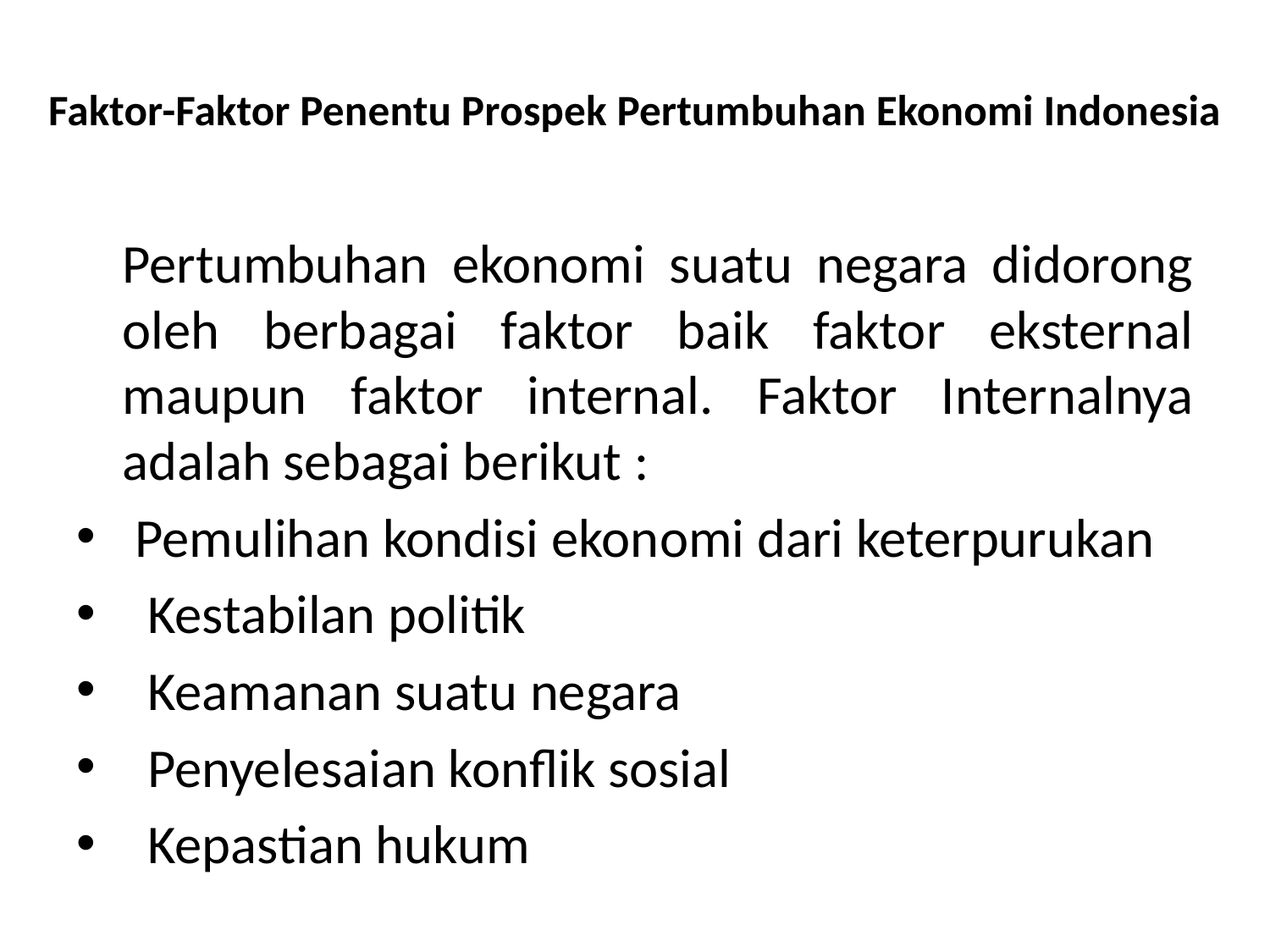

# Faktor-Faktor Penentu Prospek Pertumbuhan Ekonomi Indonesia
   	Pertumbuhan ekonomi suatu negara didorong oleh berbagai faktor baik faktor eksternal maupun faktor internal. Faktor Internalnya adalah sebagai berikut :
 Pemulihan kondisi ekonomi dari keterpurukan
  Kestabilan politik
  Keamanan suatu negara
  Penyelesaian konflik sosial
  Kepastian hukum